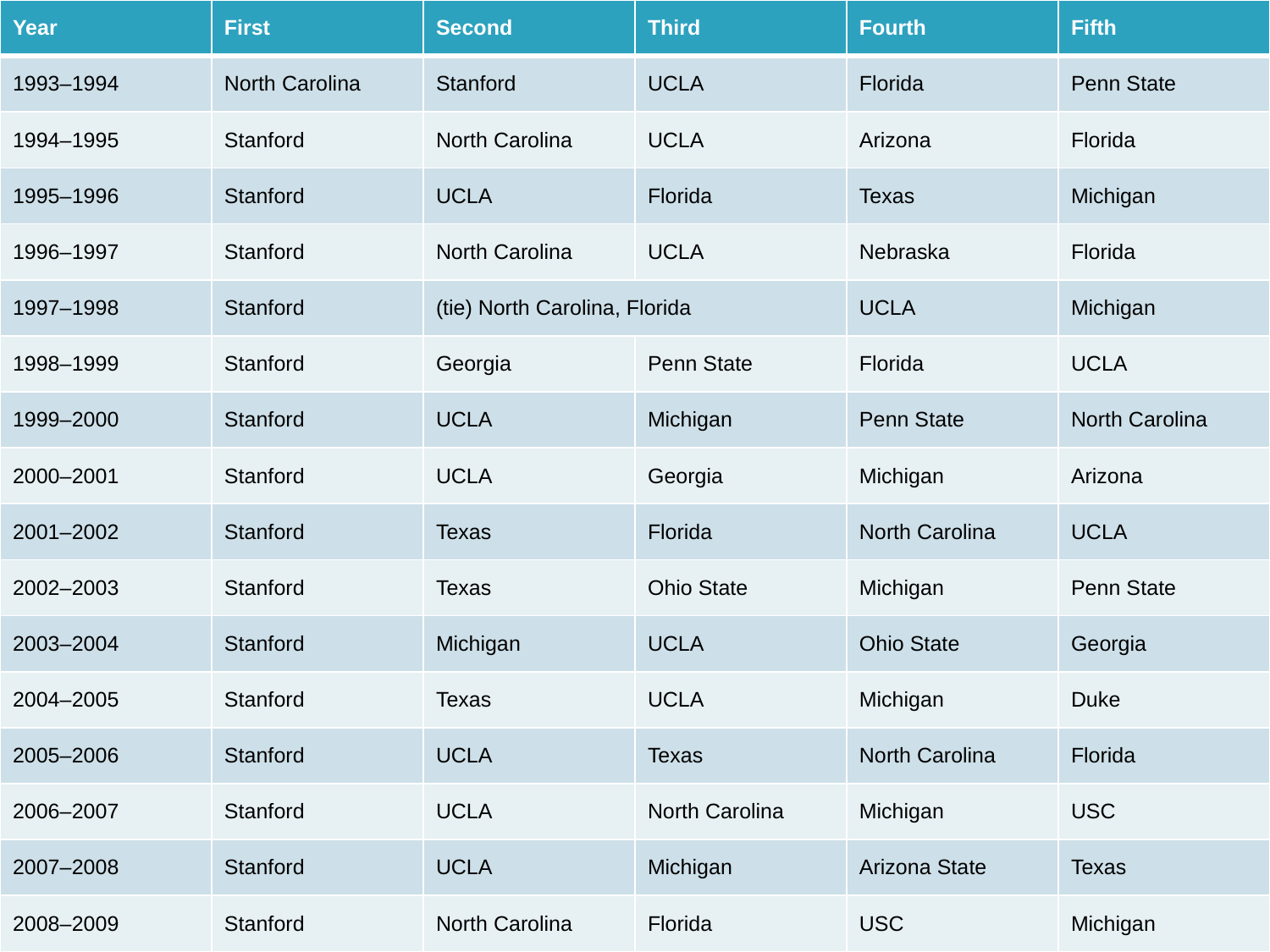

| Year | First | Second | Third | Fourth | Fifth |
| --- | --- | --- | --- | --- | --- |
| 1993–1994 | North Carolina | Stanford | UCLA | Florida | Penn State |
| 1994–1995 | Stanford | North Carolina | UCLA | Arizona | Florida |
| 1995–1996 | Stanford | UCLA | Florida | Texas | Michigan |
| 1996–1997 | Stanford | North Carolina | UCLA | Nebraska | Florida |
| 1997–1998 | Stanford | (tie) North Carolina, Florida |  | UCLA | Michigan |
| 1998–1999 | Stanford | Georgia | Penn State | Florida | UCLA |
| 1999–2000 | Stanford | UCLA | Michigan | Penn State | North Carolina |
| 2000–2001 | Stanford | UCLA | Georgia | Michigan | Arizona |
| 2001–2002 | Stanford | Texas | Florida | North Carolina | UCLA |
| 2002–2003 | Stanford | Texas | Ohio State | Michigan | Penn State |
| 2003–2004 | Stanford | Michigan | UCLA | Ohio State | Georgia |
| 2004–2005 | Stanford | Texas | UCLA | Michigan | Duke |
| 2005–2006 | Stanford | UCLA | Texas | North Carolina | Florida |
| 2006–2007 | Stanford | UCLA | North Carolina | Michigan | USC |
| 2007–2008 | Stanford | UCLA | Michigan | Arizona State | Texas |
| 2008–2009 | Stanford | North Carolina | Florida | USC | Michigan |